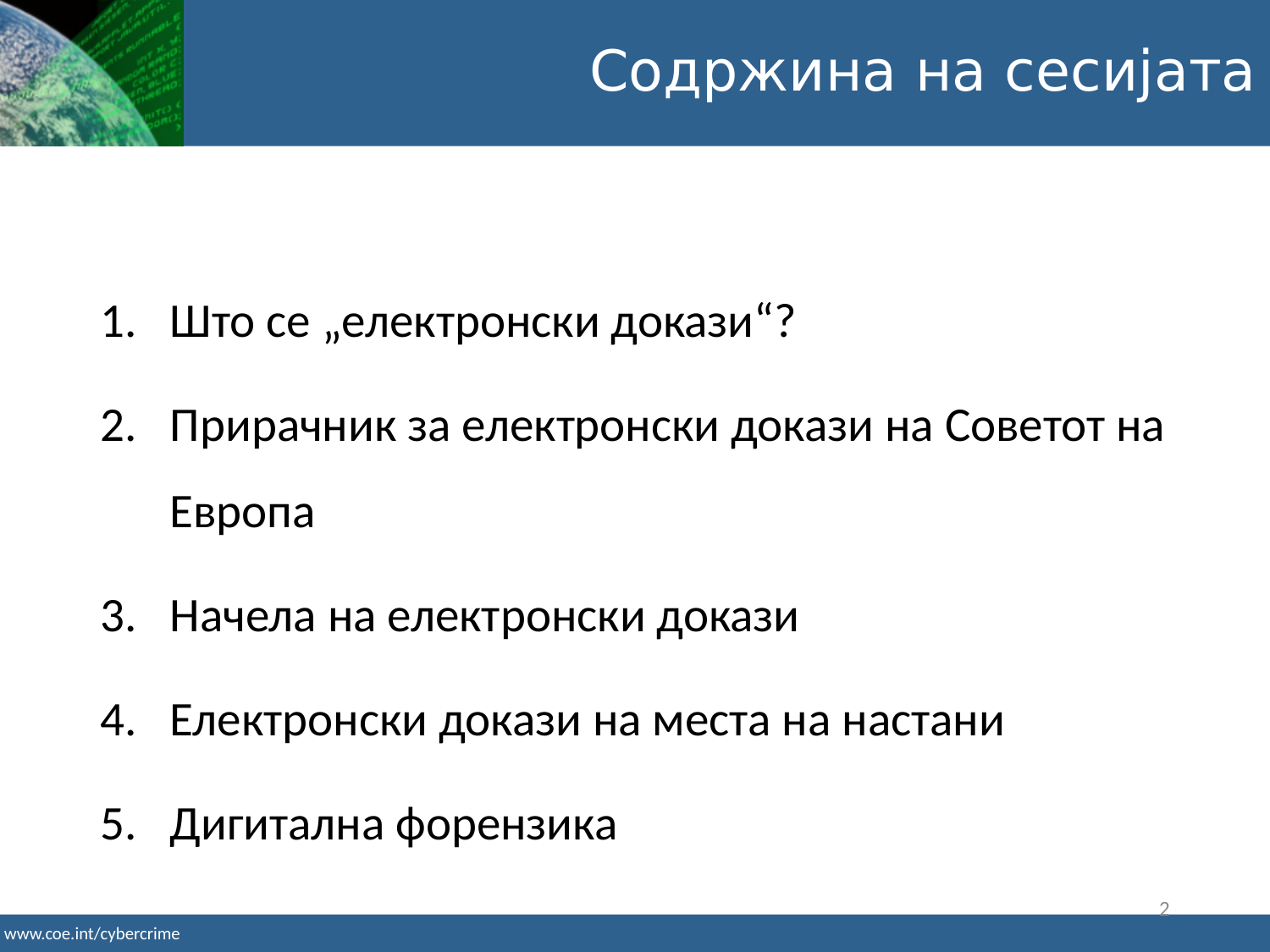

Содржина на сесијата
Што се „електронски докази“?
Прирачник за електронски докази на Советот на Европа
Начела на електронски докази
Електронски докази на места на настани
Дигитална форензика

2